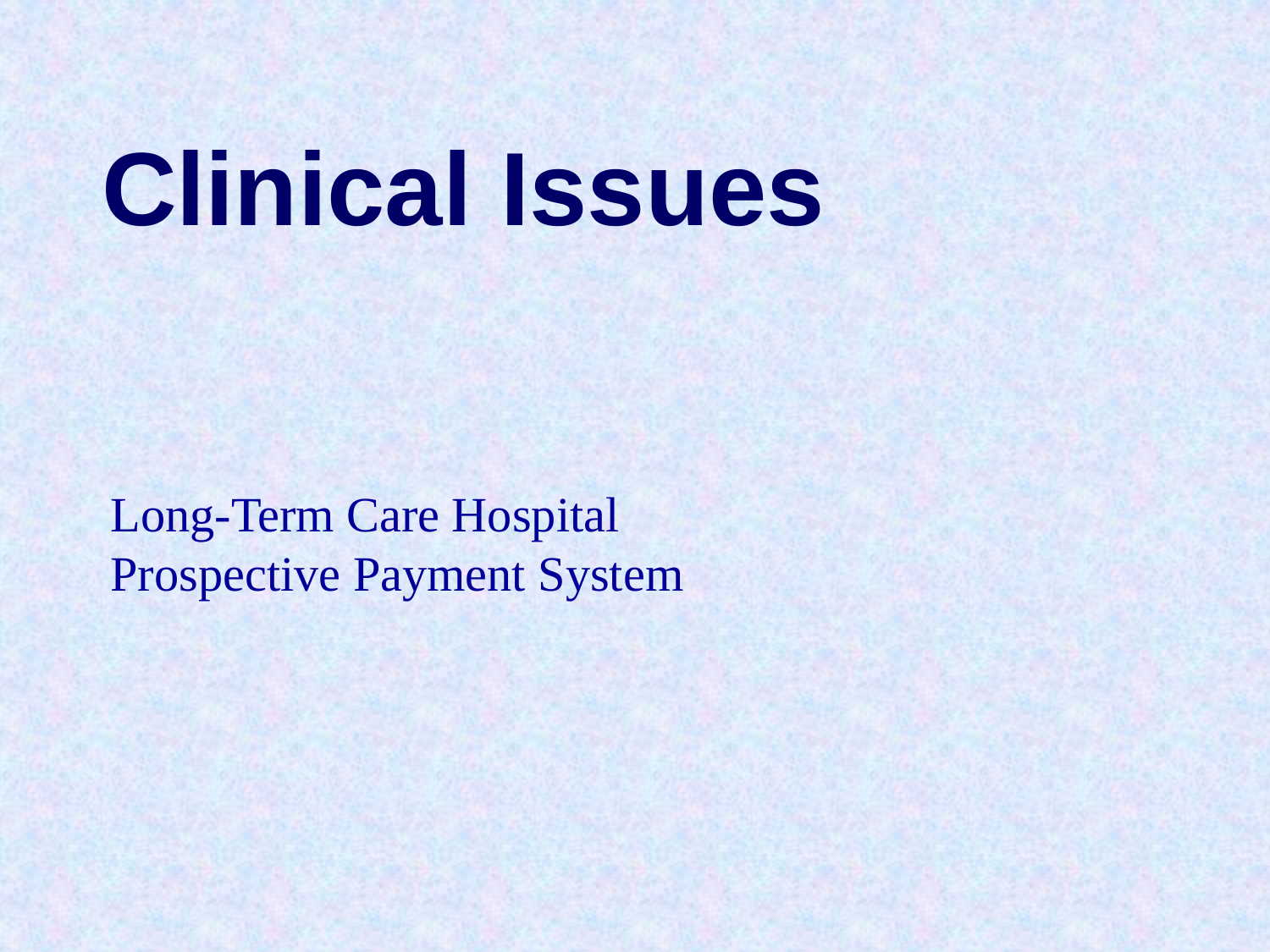

# Clinical Issues
Long-Term Care Hospital Prospective Payment System